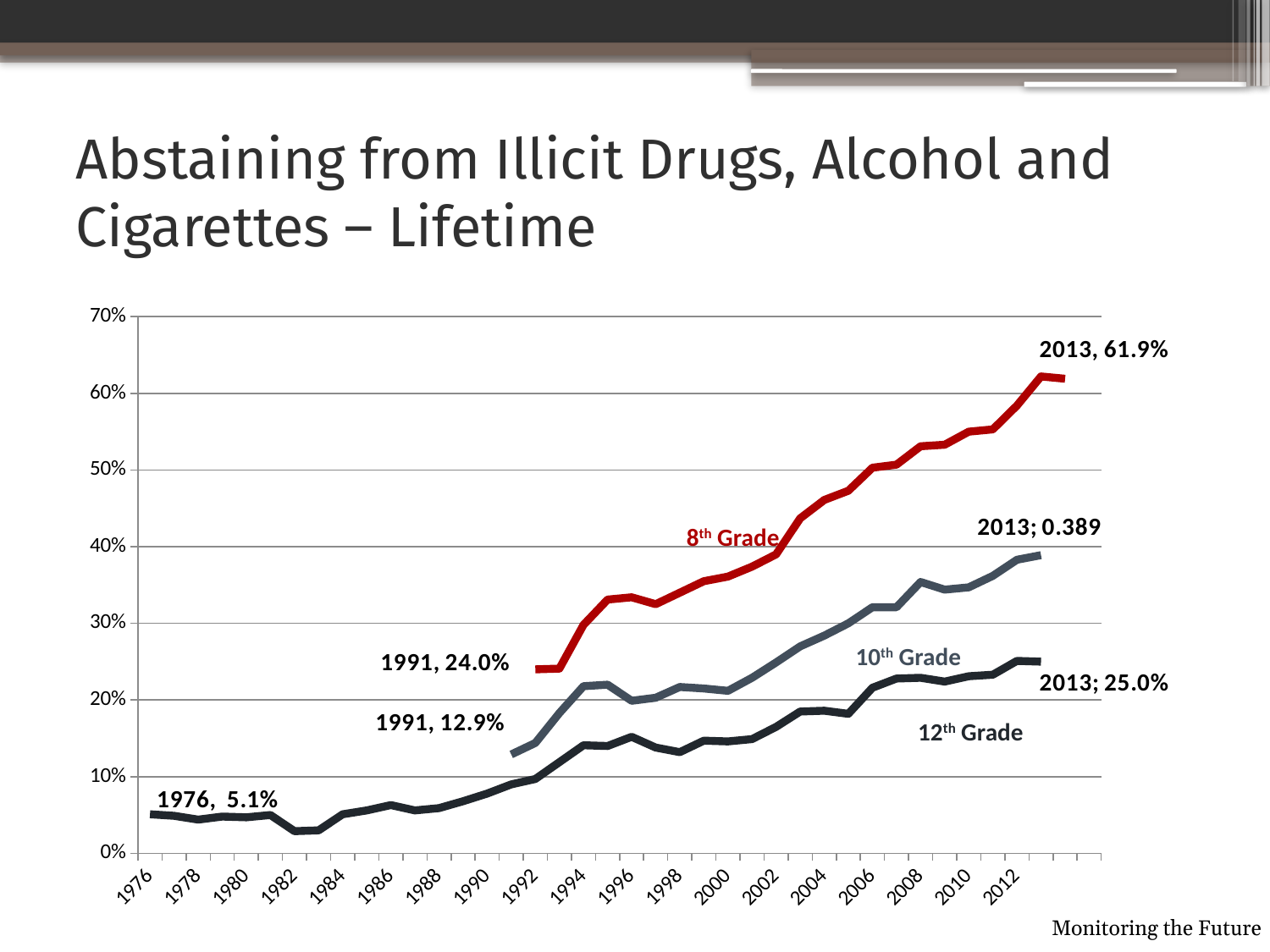

# Abstaining from Illicit Drugs, Alcohol and Cigarettes – Lifetime

### Chart

| Category |   8th Grade |   10th Grade |   12th Grade |
|---|---|---|---|
| 1976 | None | None | 0.051 |
| 1977 | None | None | 0.049 |
| 1978 | None | None | 0.044 |
| 1979 | None | None | 0.048 |
| 1980 | None | None | 0.047 |
| 1981 | None | None | 0.05 |
| 1982 | None | None | 0.029 |
| 1983 | None | None | 0.03 |
| 1984 | None | None | 0.051 |
| 1985 | None | None | 0.056 |
| 1986 | None | None | 0.063 |
| 1987 | None | None | 0.056 |
| 1988 | None | None | 0.059 |
| 1989 | None | None | 0.068 |
| 1990 | None | None | 0.078 |
| 1991 | None | 0.129 | 0.09 |
| 1992 | 0.24 | 0.144 | 0.097 |
| 1993 | 0.241 | 0.183 | 0.119 |
| 1994 | 0.298 | 0.218 | 0.141 |
| 1995 | 0.331 | 0.22 | 0.14 |
| 1996 | 0.334 | 0.199 | 0.152 |
| 1997 | 0.325 | 0.203 | 0.138 |
| 1998 | 0.34 | 0.217 | 0.132 |
| 1999 | 0.355 | 0.215 | 0.147 |
| 2000 | 0.361 | 0.212 | 0.146 |
| 2001 | 0.374 | 0.229 | 0.149 |
| 2002 | 0.39 | 0.249 | 0.165 |
| 2003 | 0.437 | 0.27 | 0.185 |
| 2004 | 0.461 | 0.284 | 0.186 |
| 2005 | 0.473 | 0.3 | 0.182 |
| 2006 | 0.503 | 0.321 | 0.216 |
| 2007 | 0.507 | 0.321 | 0.228 |
| 2008 | 0.531 | 0.354 | 0.229 |
| 2009 | 0.533 | 0.344 | 0.224 |
| 2010 | 0.55 | 0.347 | 0.231 |
| 2011 | 0.553 | 0.362 | 0.233 |
| 2012 | 0.584 | 0.383 | 0.251 |
| 2013 | 0.622 | 0.389 | 0.25 |
8th Grade
10th Grade
12th Grade
Monitoring the Future